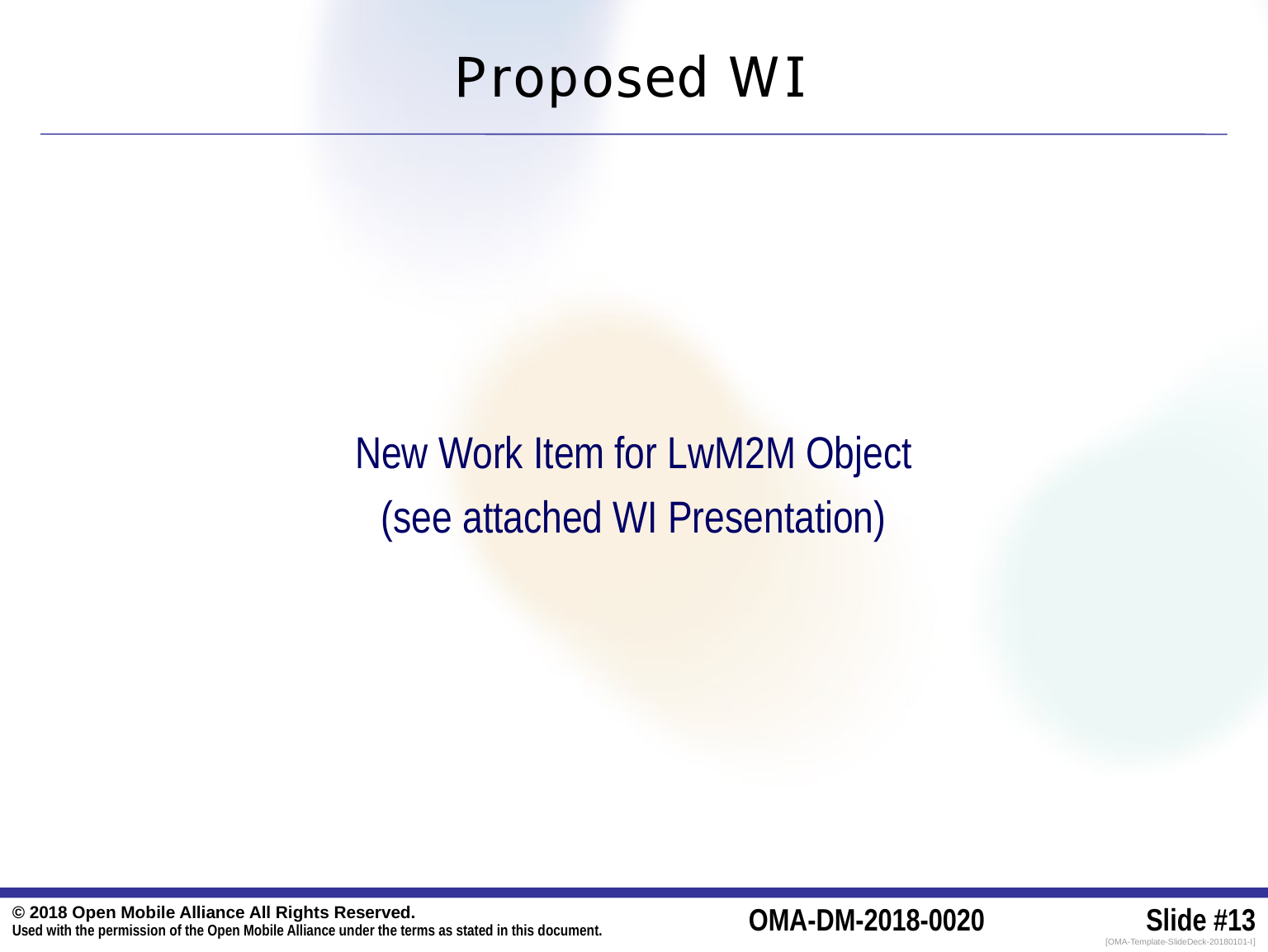

# Proposed WI

New Work Item for LwM2M Object
(see attached WI Presentation)